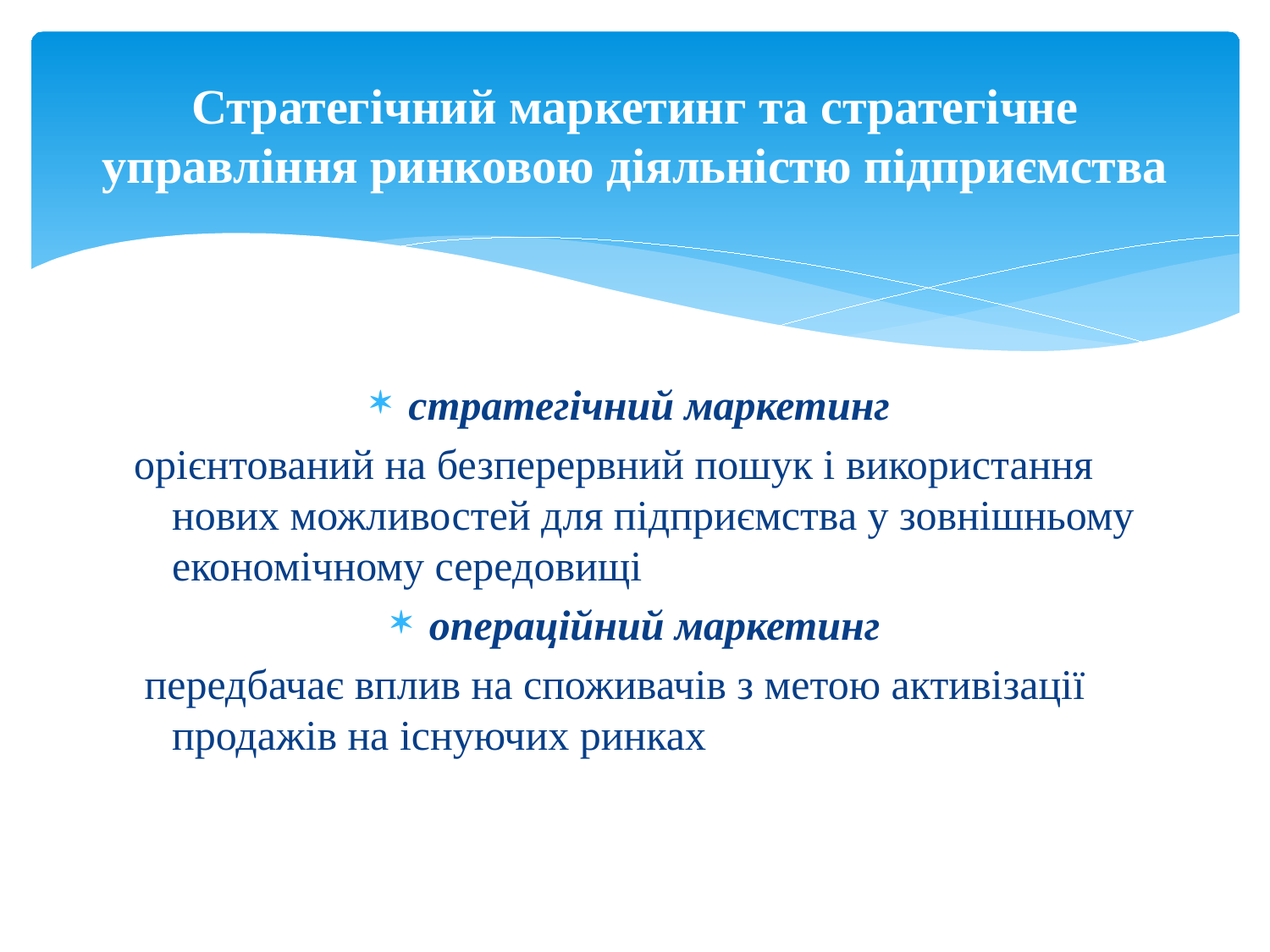

# Стратегічний маркетинг та стратегічне управління ринковою діяльністю підприємства
стратегічний маркетинг
орієнтований на безперервний пошук і використання нових можливостей для підприємства у зовнішньому економічному середовищі
операційний маркетинг
 передбачає вплив на споживачів з метою активізації продажів на існуючих ринках